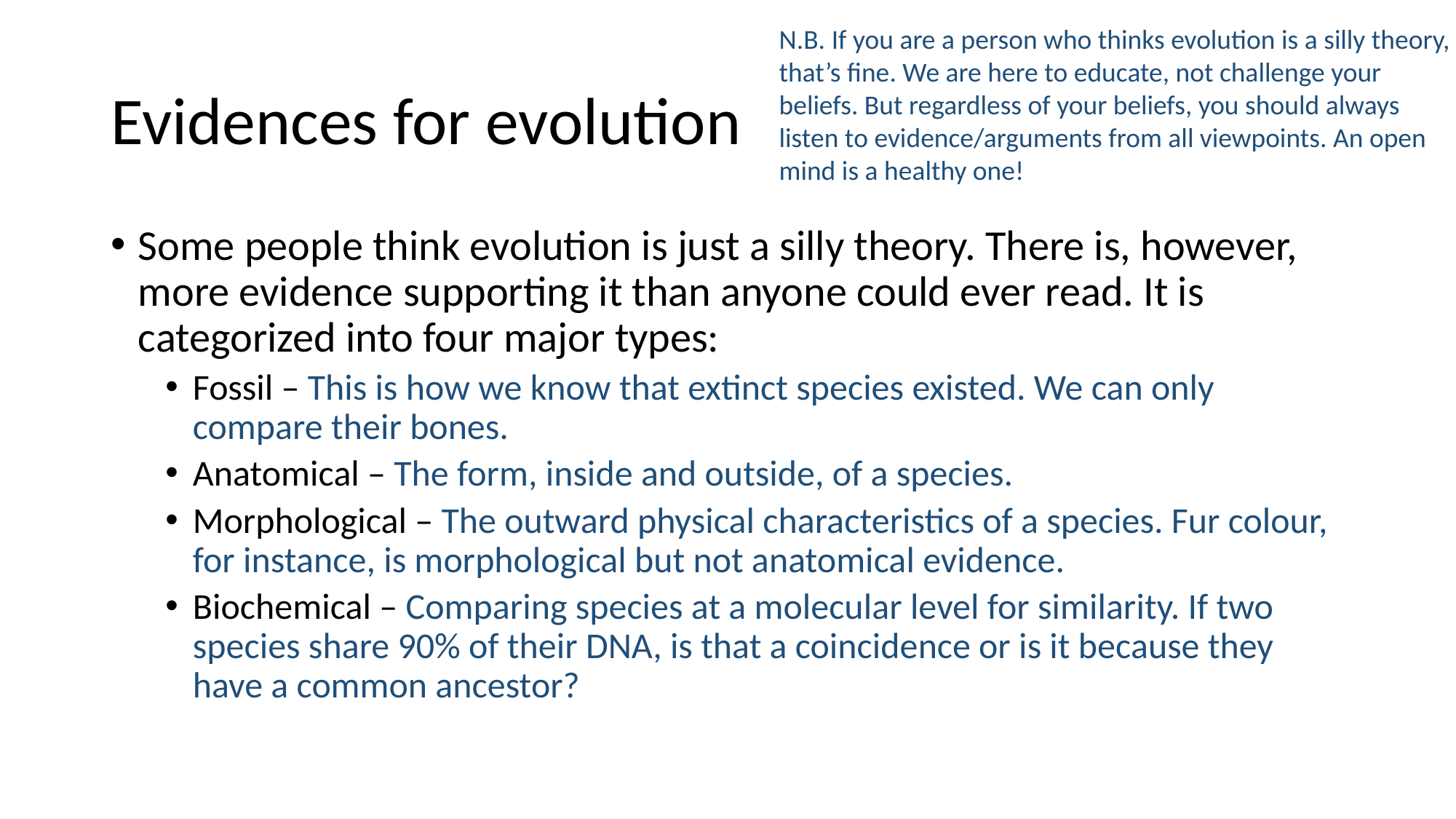

N.B. If you are a person who thinks evolution is a silly theory, that’s fine. We are here to educate, not challenge your beliefs. But regardless of your beliefs, you should always listen to evidence/arguments from all viewpoints. An open mind is a healthy one!
# Evidences for evolution
Some people think evolution is just a silly theory. There is, however, more evidence supporting it than anyone could ever read. It is categorized into four major types:
Fossil – This is how we know that extinct species existed. We can only compare their bones.
Anatomical – The form, inside and outside, of a species.
Morphological – The outward physical characteristics of a species. Fur colour, for instance, is morphological but not anatomical evidence.
Biochemical – Comparing species at a molecular level for similarity. If two species share 90% of their DNA, is that a coincidence or is it because they have a common ancestor?